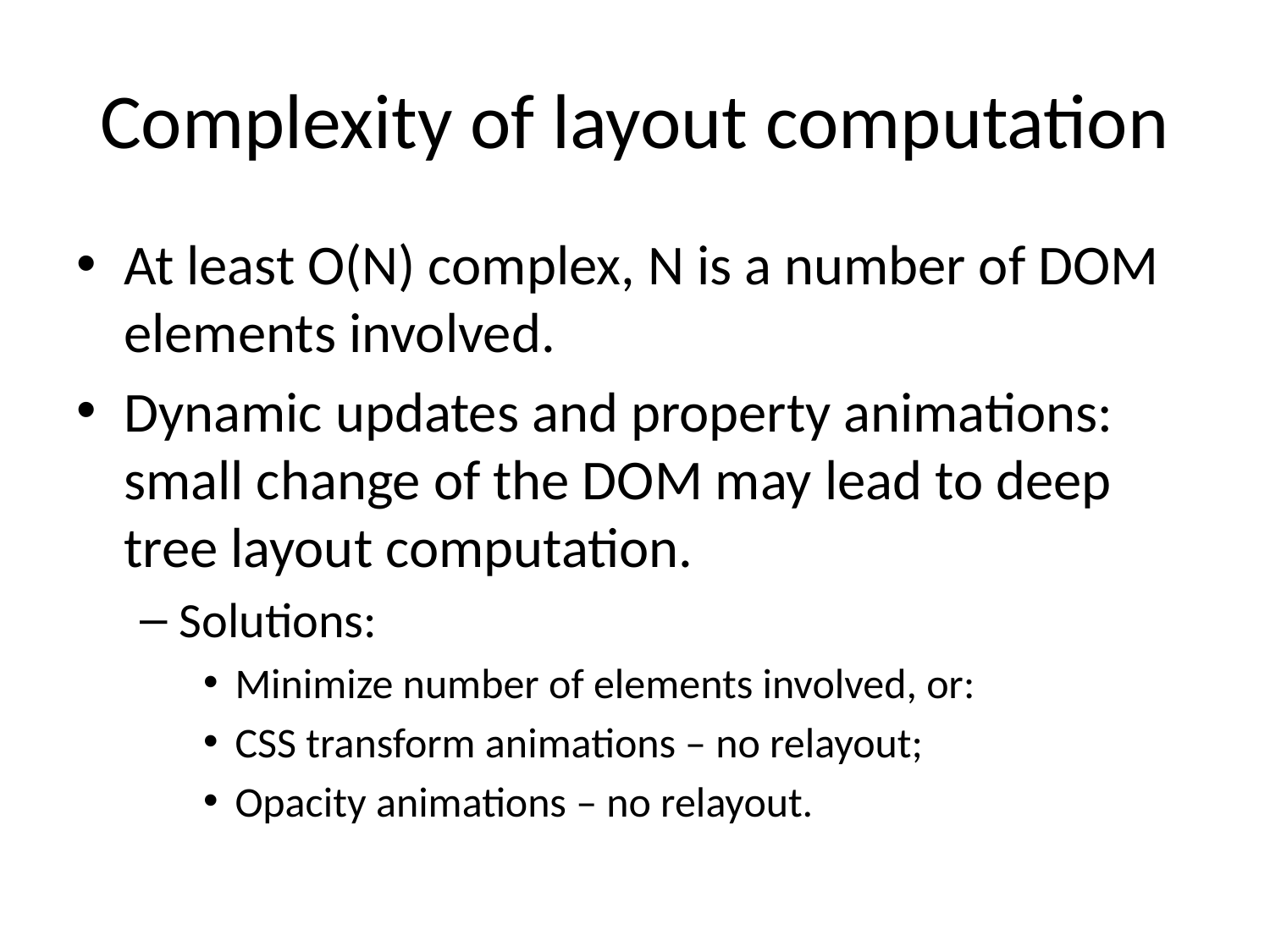

# Complexity of layout computation
At least O(N) complex, N is a number of DOM elements involved.
Dynamic updates and property animations: small change of the DOM may lead to deep tree layout computation.
Solutions:
Minimize number of elements involved, or:
CSS transform animations – no relayout;
Opacity animations – no relayout.